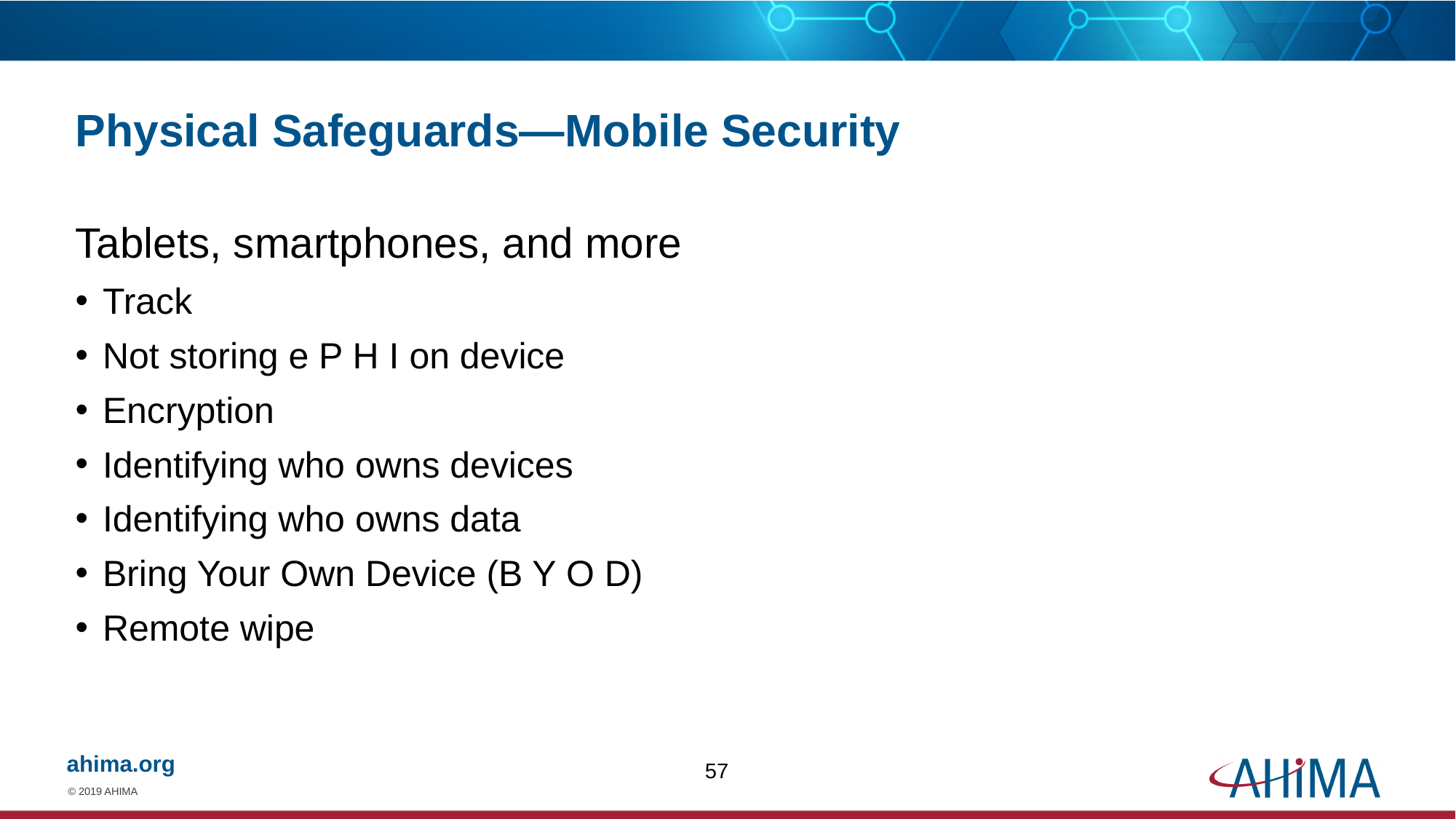

# Physical Safeguards—Mobile Security
Tablets, smartphones, and more
Track
Not storing e P H I on device
Encryption
Identifying who owns devices
Identifying who owns data
Bring Your Own Device (B Y O D)
Remote wipe